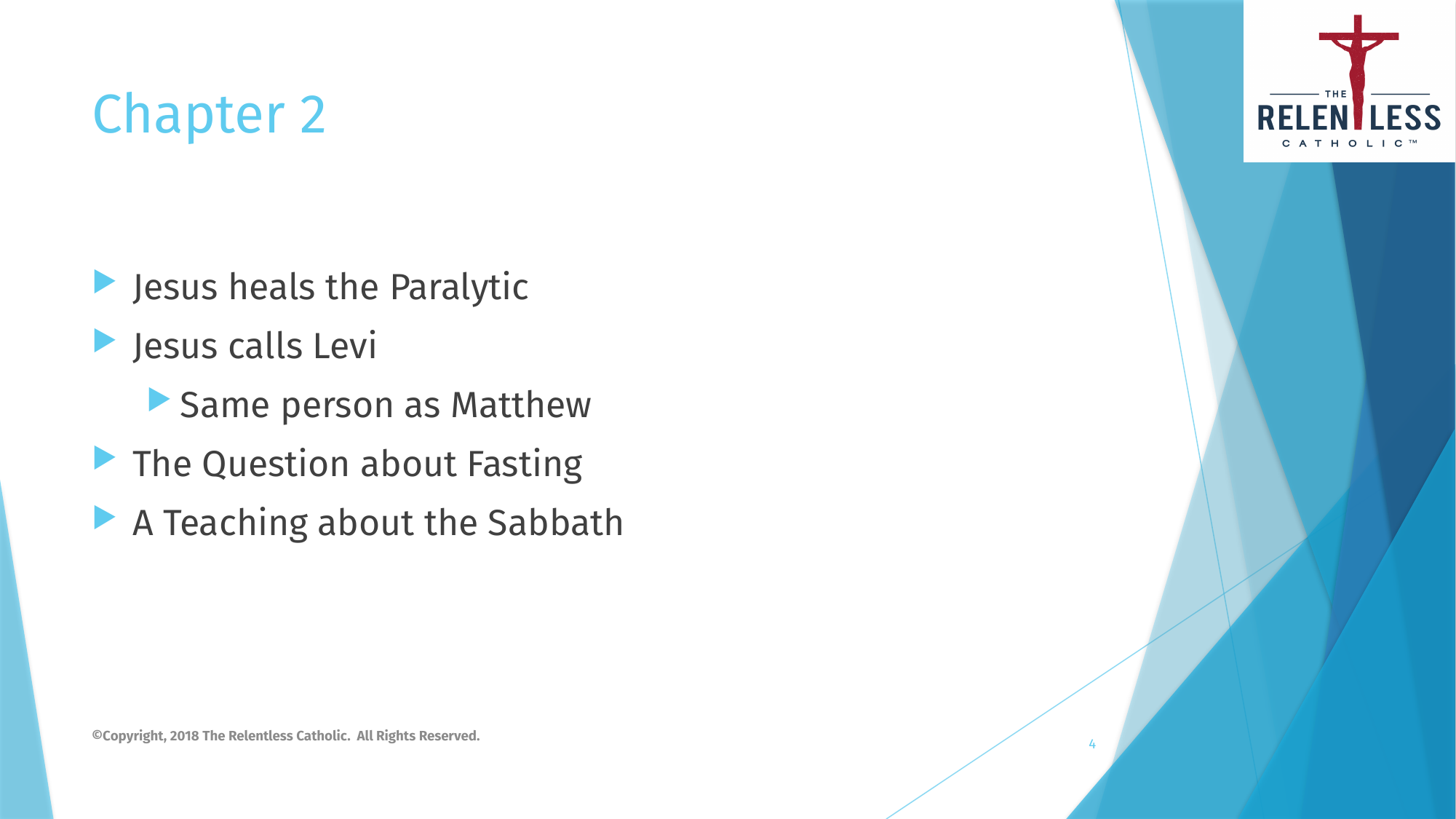

# Chapter 2
Jesus heals the Paralytic
Jesus calls Levi
Same person as Matthew
The Question about Fasting
A Teaching about the Sabbath

©Copyright, 2018 The Relentless Catholic.  All Rights Reserved.

4